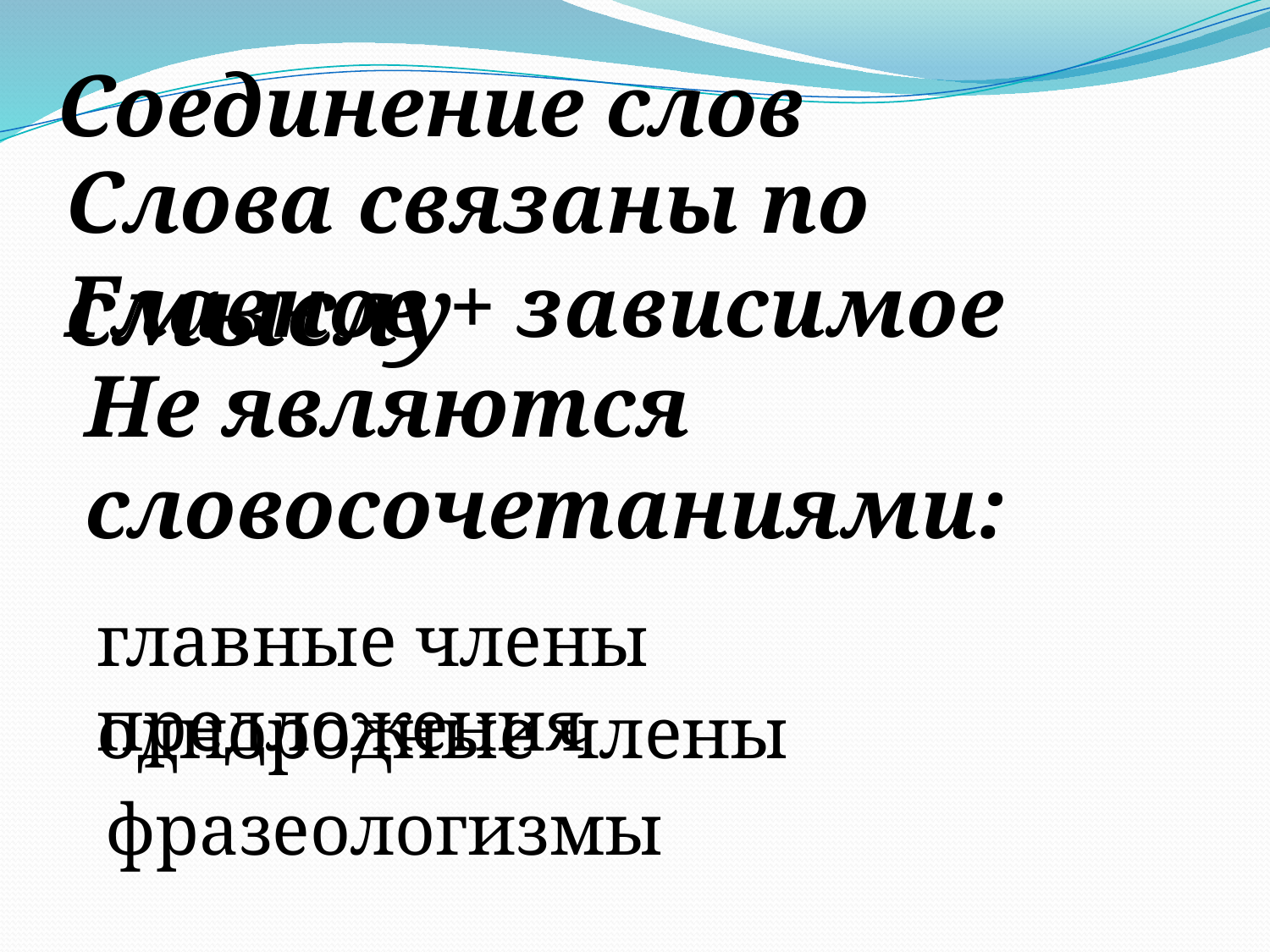

Соединение слов

Слова связаны по смыслу

Главное + зависимое

Не являются словосочетаниями:
главные члены предложения
однородные члены
 фразеологизмы